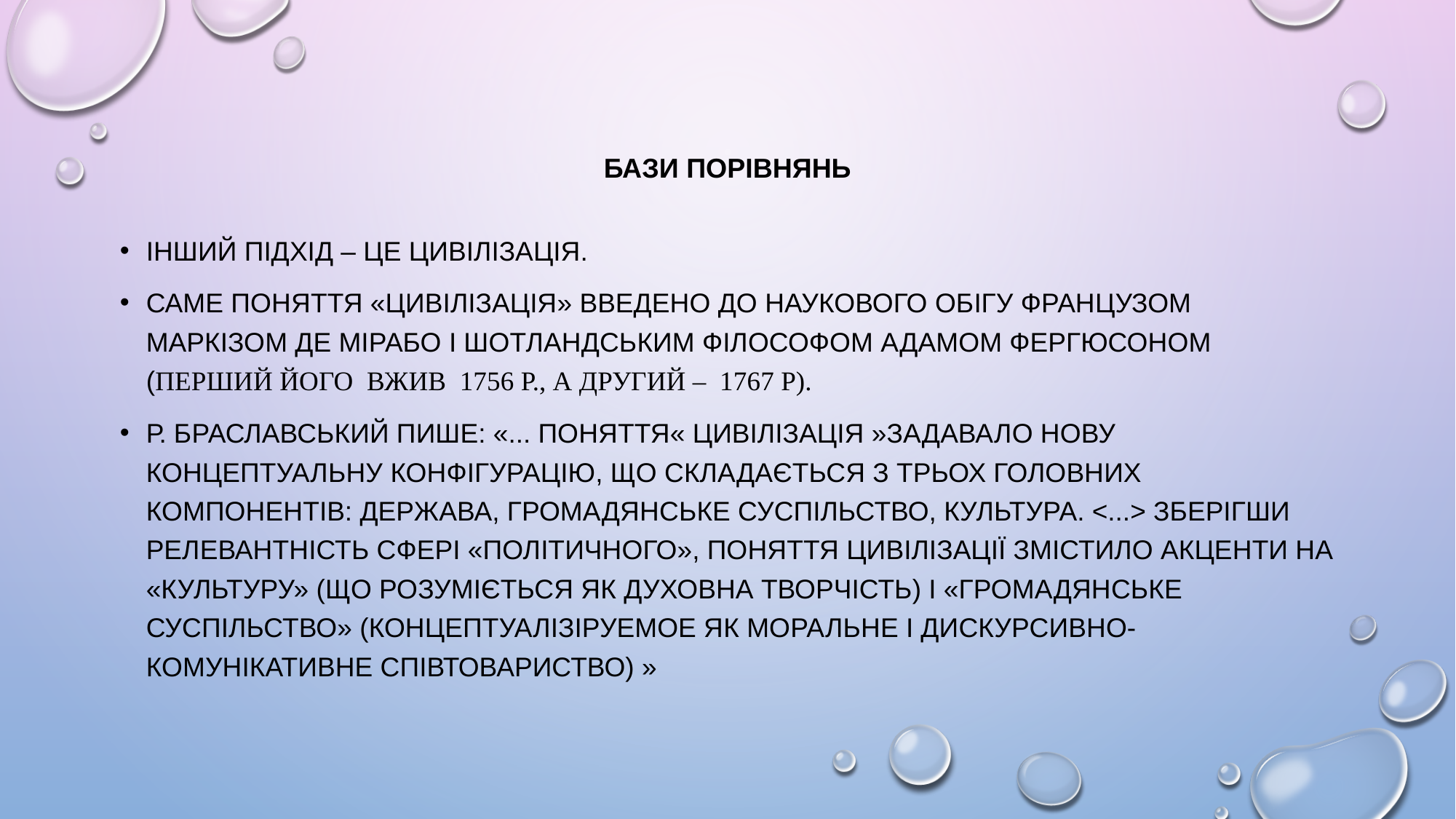

# Бази порівнянь
Інший підхід – це цивілізація.
Саме поняття «цивілізація» введено до наукового обігу французом маркізом де мірабо і шотландським філософом Адамом фергюсоном (перший його  вжив  1756 р., а другий –  1767 р).
Р. Браславський пише: «... Поняття« цивілізація »задавало нову концептуальну конфігурацію, що складається з трьох головних компонентів: держава, громадянське суспільство, культура. <...> Зберігши релевантність сфері «політичного», поняття цивілізації змістило акценти на «культуру» (що розуміється як духовна творчість) і «громадянське суспільство» (концептуалізіруемое як моральне і дискурсивно-комунікативне співтовариство) »